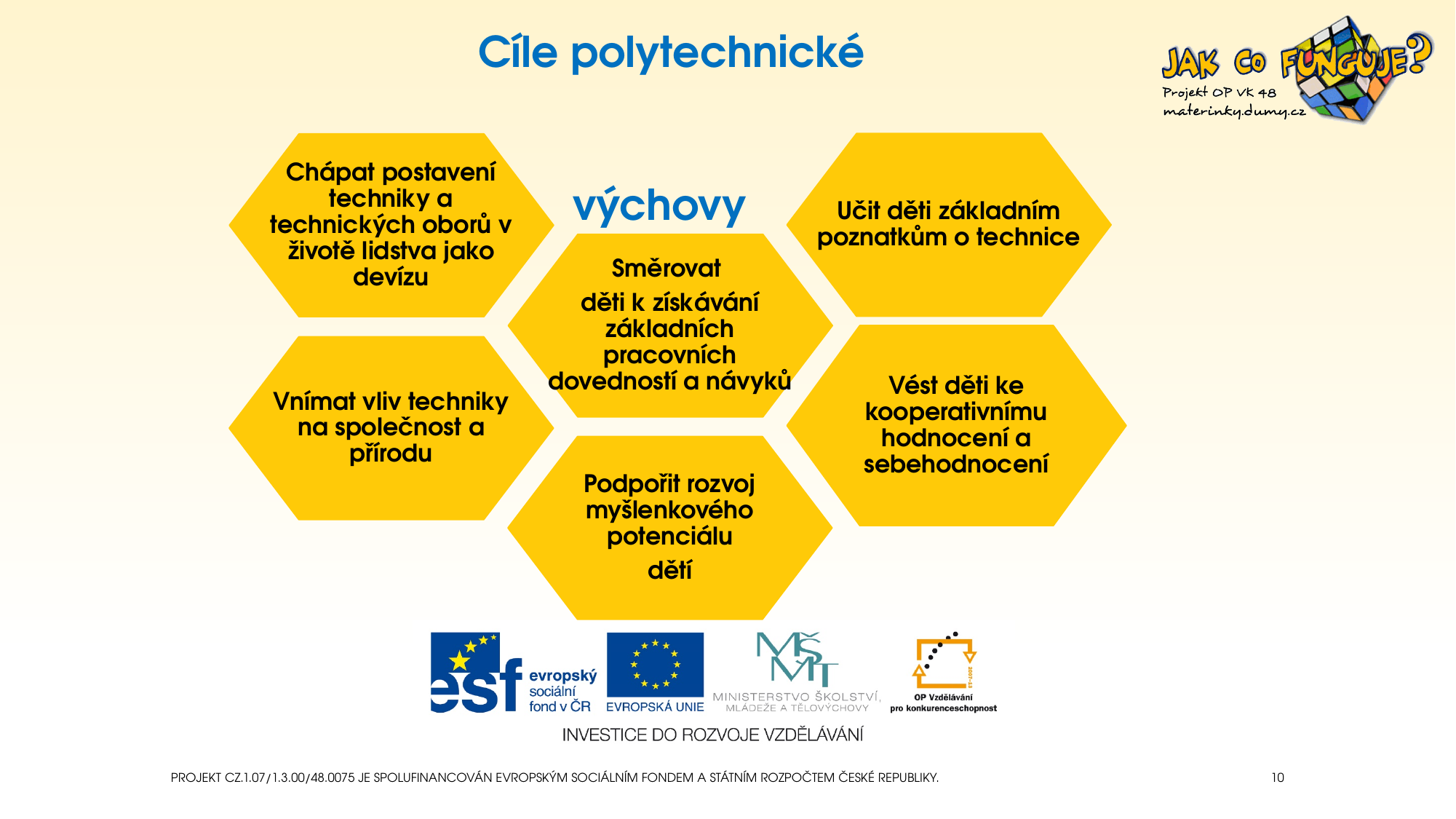

Cíle polytechnické
                  výchovy
Učit děti základním poznatkům o technice
Chápat postavení techniky a technických oborů v životě lidstva jako devízu
Směrovat
děti k získávání základních pracovních dovedností a návyků
Vést děti ke kooperativnímu hodnocení a sebehodnocení
Vnímat vliv techniky na společnost a přírodu
Podpořit rozvoj myšlenkového potenciálu
dětí
Projekt CZ.1.07/1.3.00/48.0075 je spolufinancován Evropským sociálním fondem a státním rozpočtem České republiky.
10